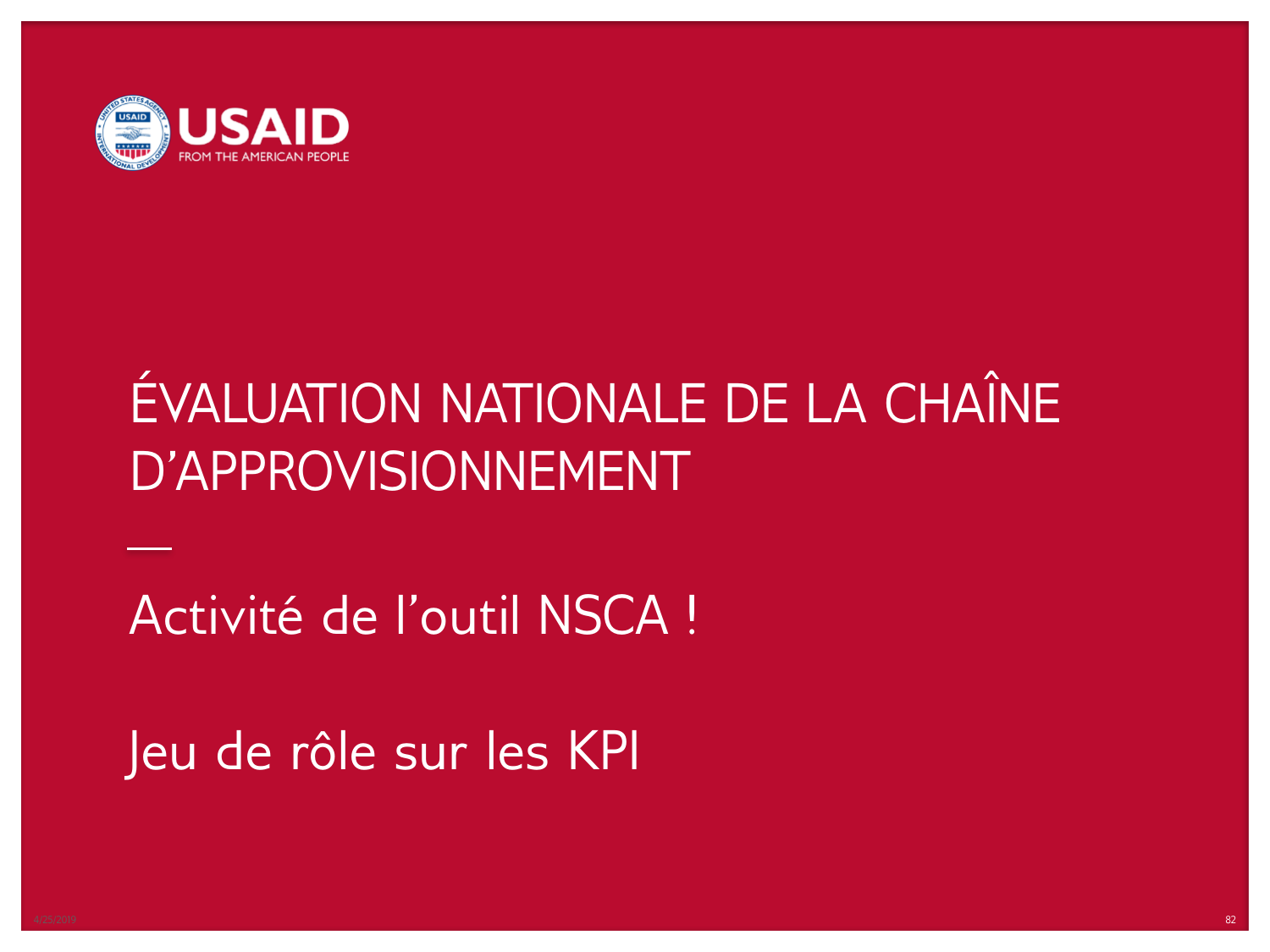

4/25/2019
# Activité de l’outil NSCA ! Jeu de rôle sur les KPI
82